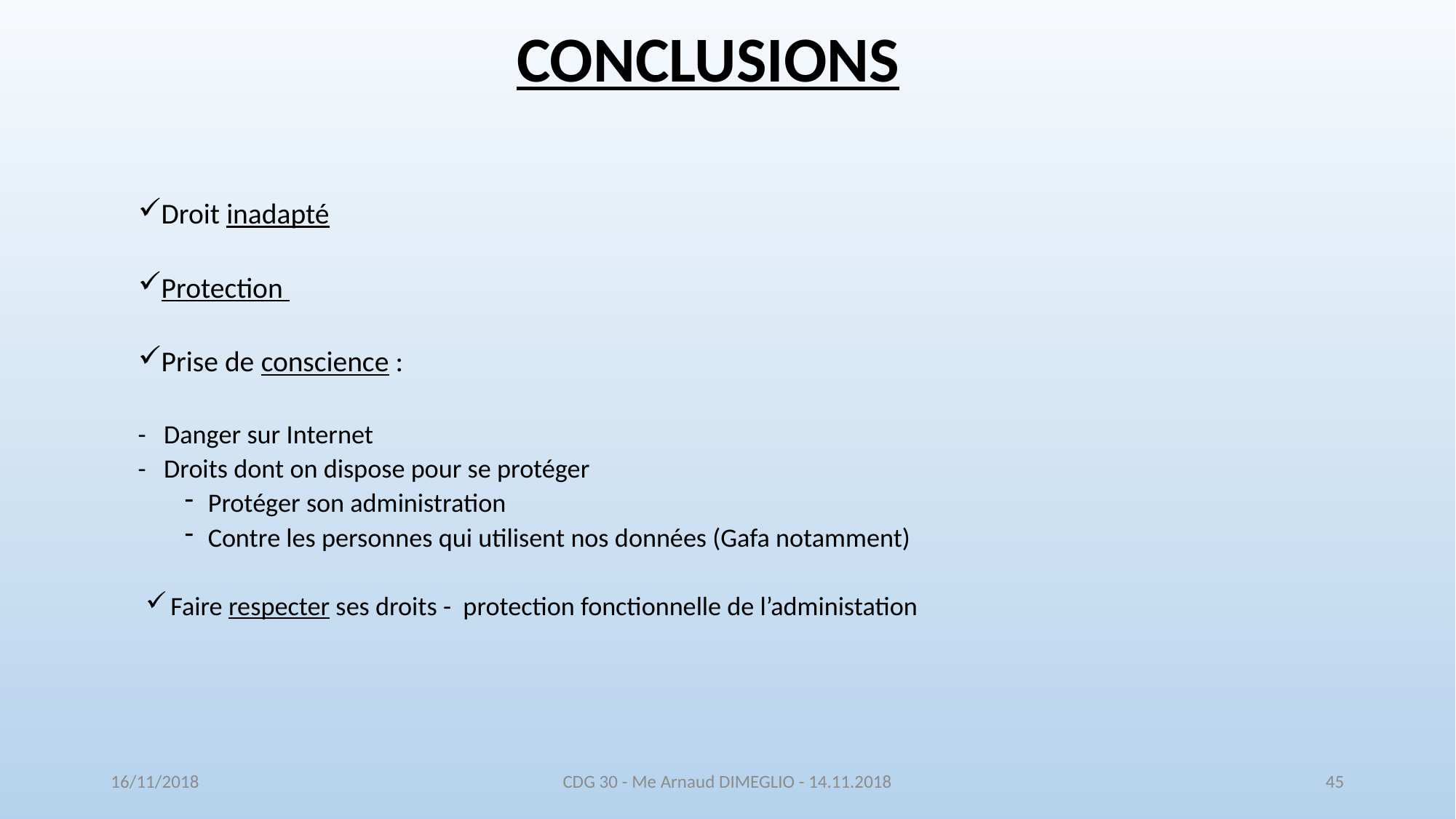

# CONCLUSIONS
Droit inadapté

Protection

Prise de conscience :

	-   Danger sur Internet
	-   Droits dont on dispose pour se protéger
Protéger son administration
Contre les personnes qui utilisent nos données (Gafa notamment)

 Faire respecter ses droits -  protection fonctionnelle de l’administation

16/11/2018
CDG 30 - Me Arnaud DIMEGLIO - 14.11.2018
45